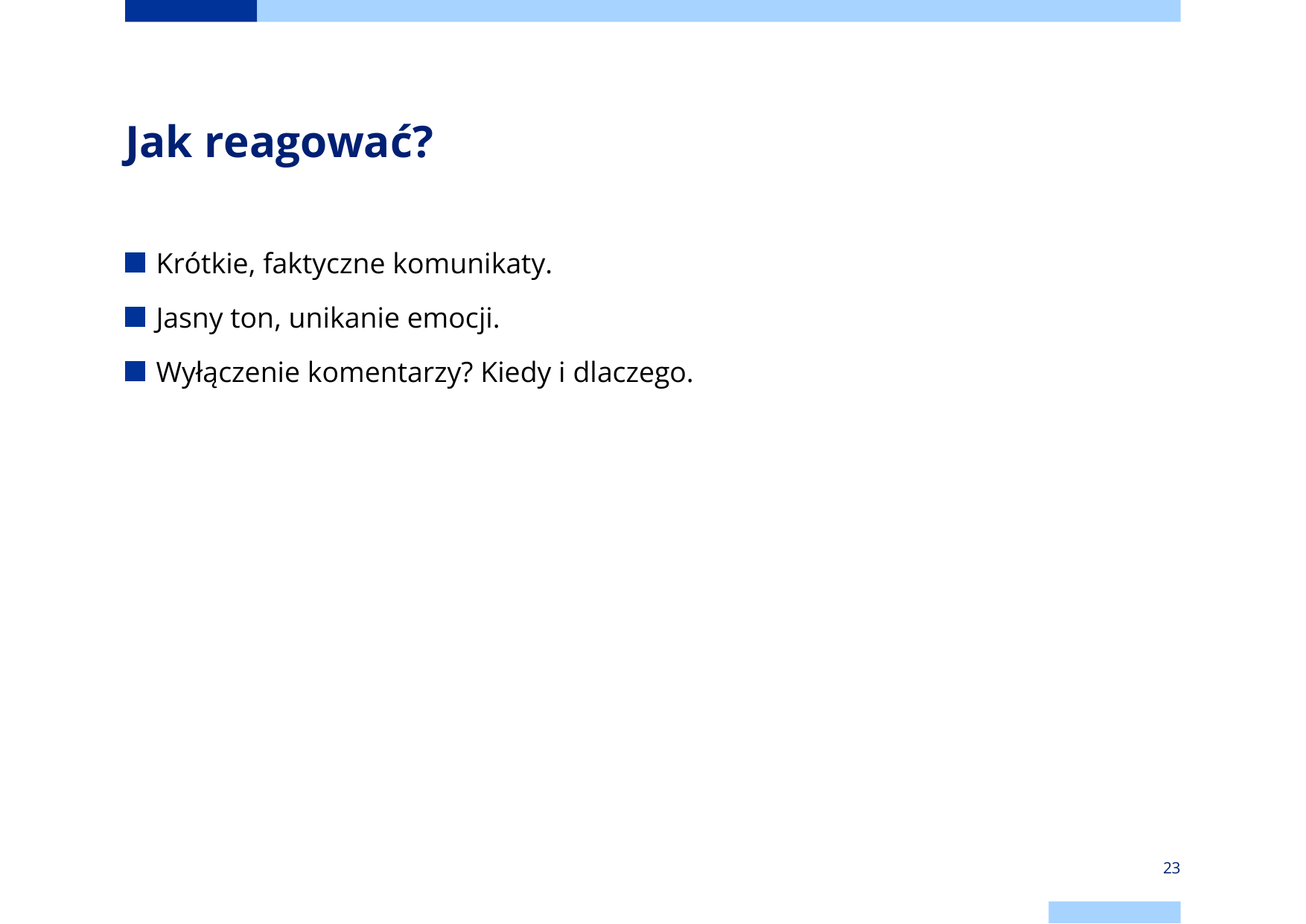

# Jak reagować?
Krótkie, faktyczne komunikaty.
Jasny ton, unikanie emocji.
Wyłączenie komentarzy? Kiedy i dlaczego.
23